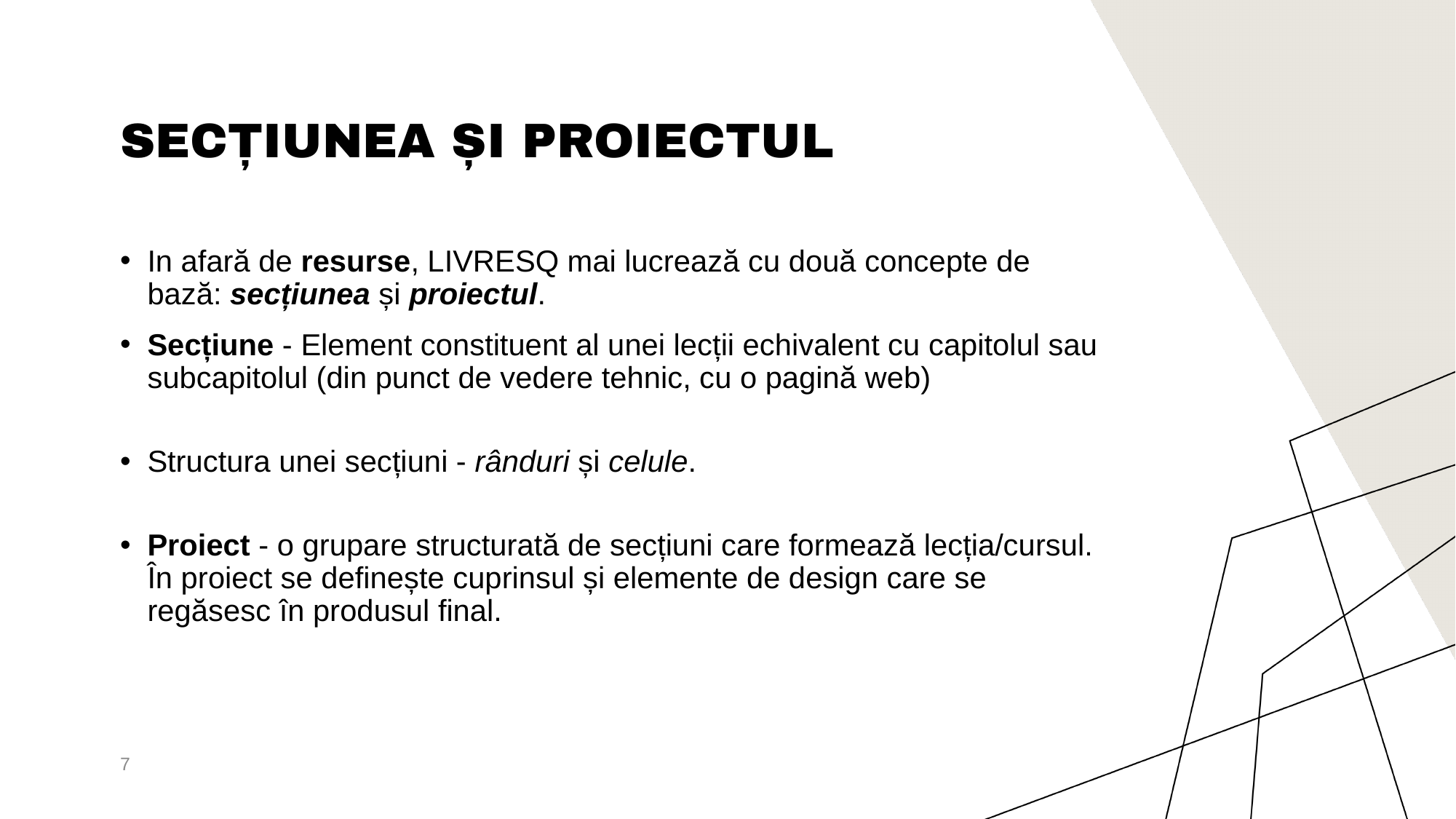

# Secțiunea și proiectul
In afară de resurse, LIVRESQ mai lucrează cu două concepte de bază: secțiunea și proiectul.
Secțiune - Element constituent al unei lecții echivalent cu capitolul sau subcapitolul (din punct de vedere tehnic, cu o pagină web)

Structura unei secțiuni - rânduri și celule.

Proiect - o grupare structurată de secțiuni care formează lecția/cursul. În proiect se definește cuprinsul și elemente de design care se regăsesc în produsul final.
7